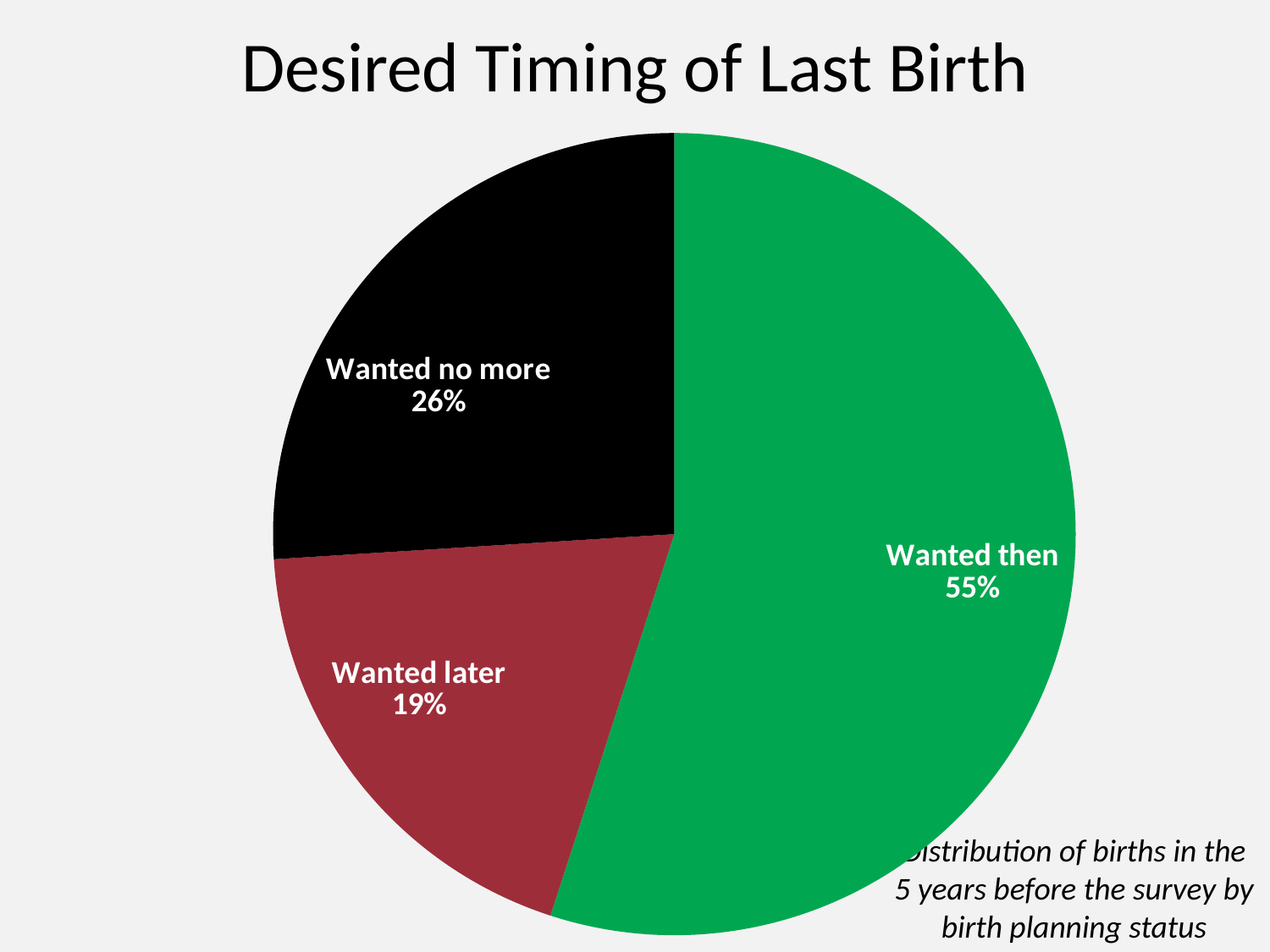

# Desired Timing of Last Birth

### Chart

| Category | Sales |
|---|---|
| Wanted then | 55.0 |
| Wanted later | 19.0 |
| Wanted no more | 26.0 |
Distribution of births in the 5 years before the survey by birth planning status